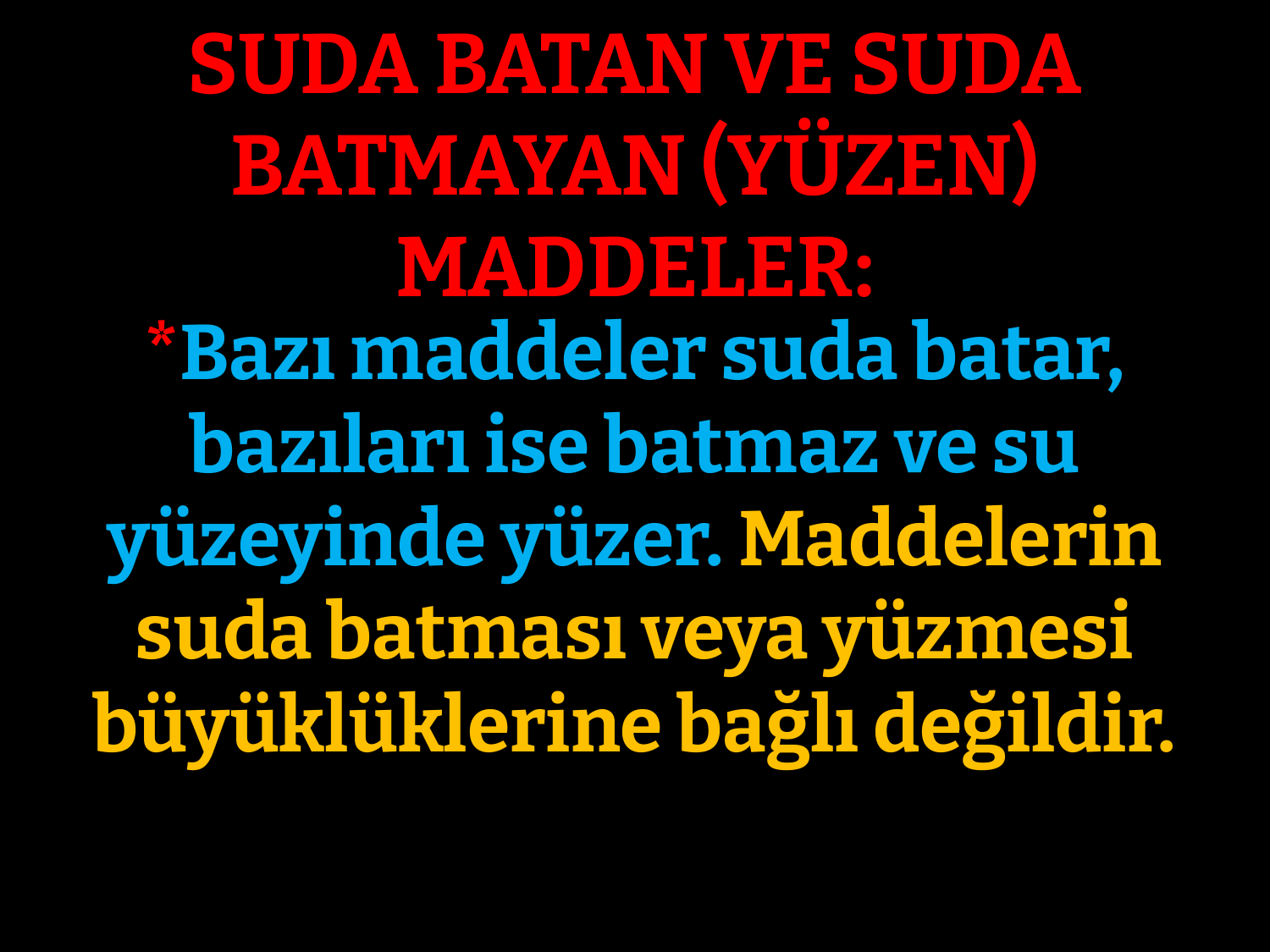

SUDA BATAN VE SUDA BATMAYAN (YÜZEN) MADDELER:
#
*Bazı maddeler suda batar, bazıları ise batmaz ve su yüzeyinde yüzer. Maddelerin suda batması veya yüzmesi büyüklüklerine bağlı değildir.